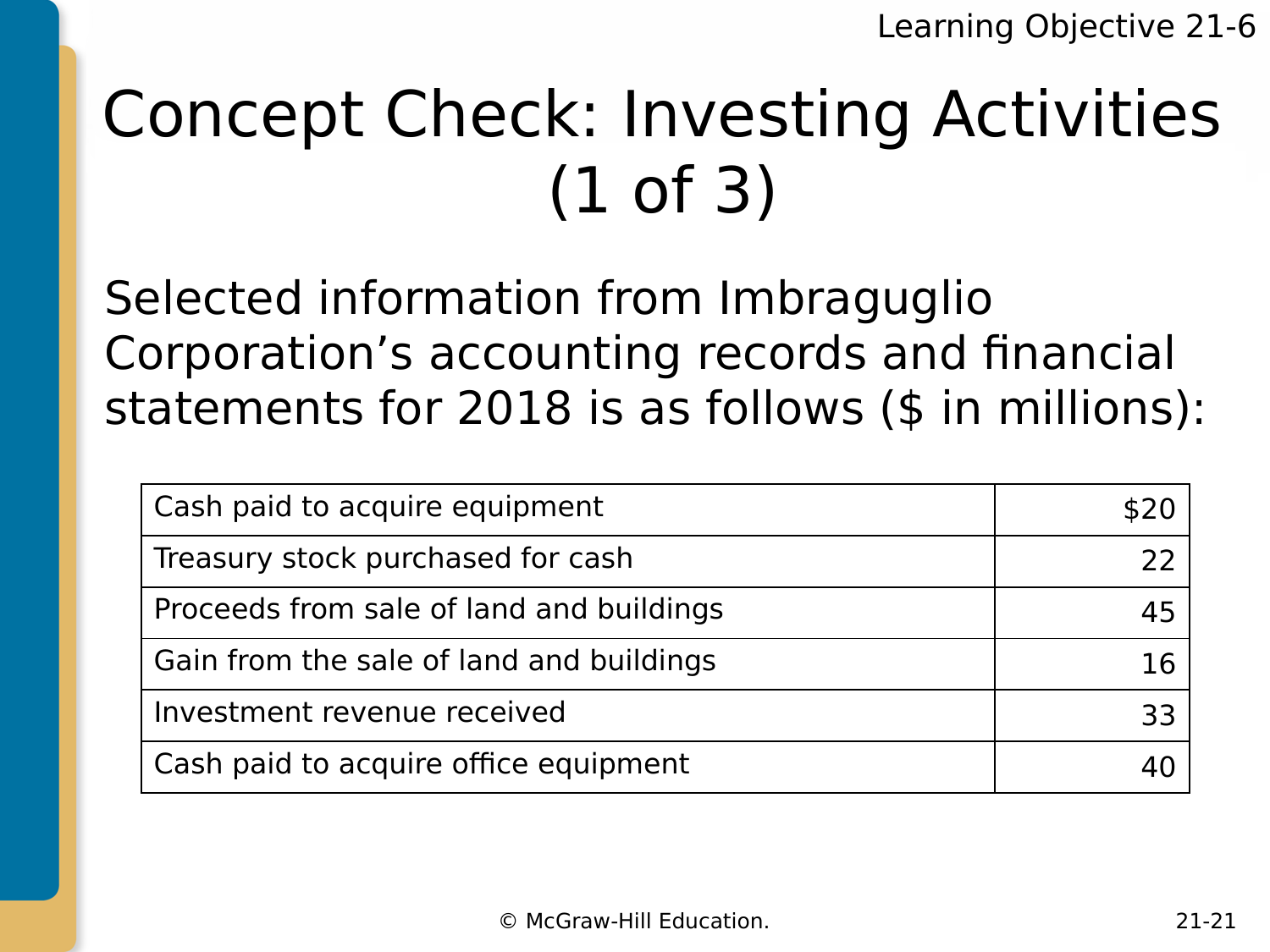

Learning Objective 21-6
# Concept Check: Investing Activities (1 of 3)
Selected information from Imbraguglio Corporation’s accounting records and financial statements for 2018 is as follows ($ in millions):
| Cash paid to acquire equipment | $20 |
| --- | --- |
| Treasury stock purchased for cash | 22 |
| Proceeds from sale of land and buildings | 45 |
| Gain from the sale of land and buildings | 16 |
| Investment revenue received | 33 |
| Cash paid to acquire office equipment | 40 |